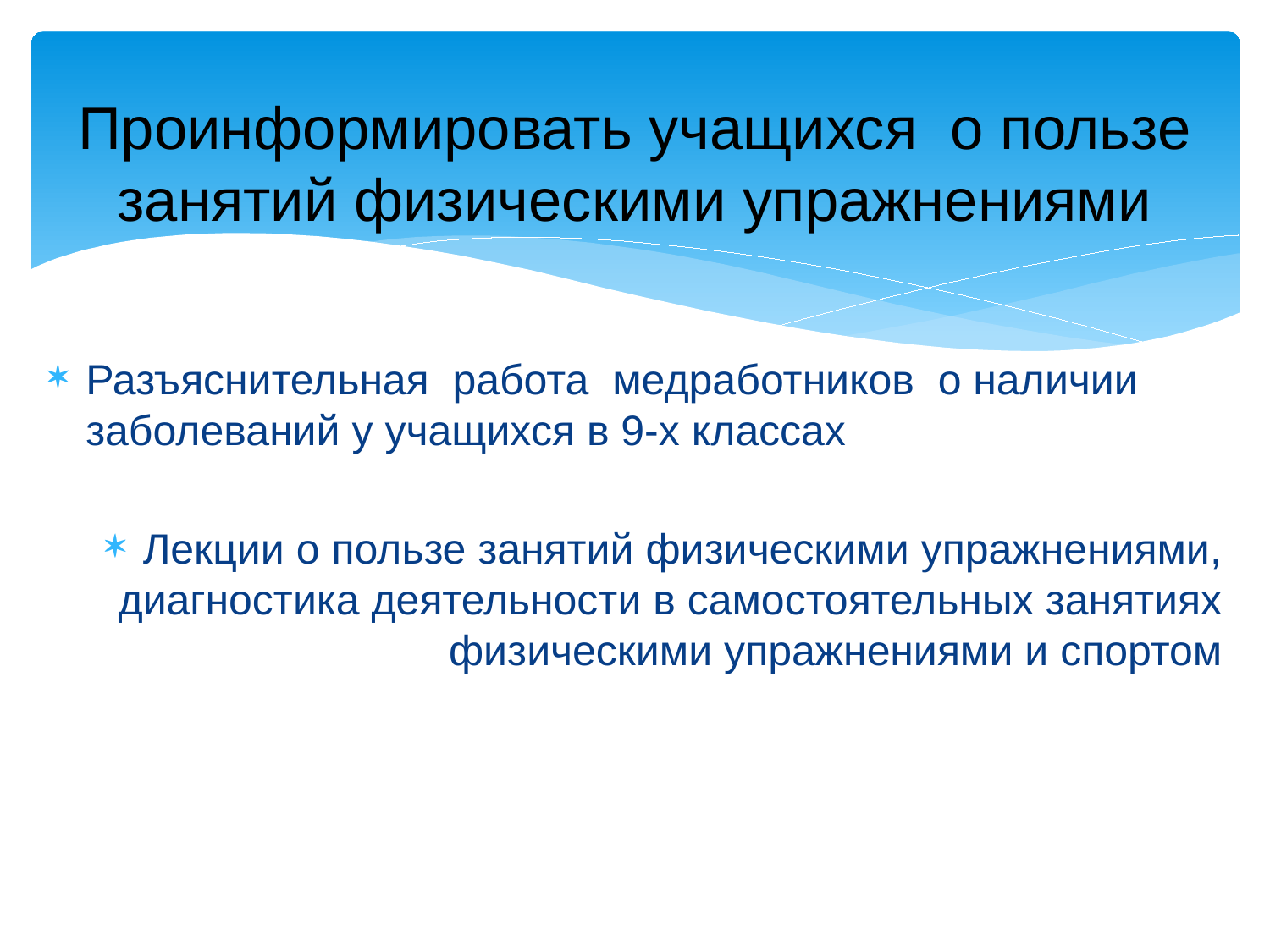

# Проинформировать учащихся  о пользе занятий физическими упражнениями
Разъяснительная  работа  медработников  о наличии заболеваний у учащихся в 9-х классах

Лекции о пользе занятий физическими упражнениями, диагностика деятельности в самостоятельных занятиях физическими упражнениями и спортом